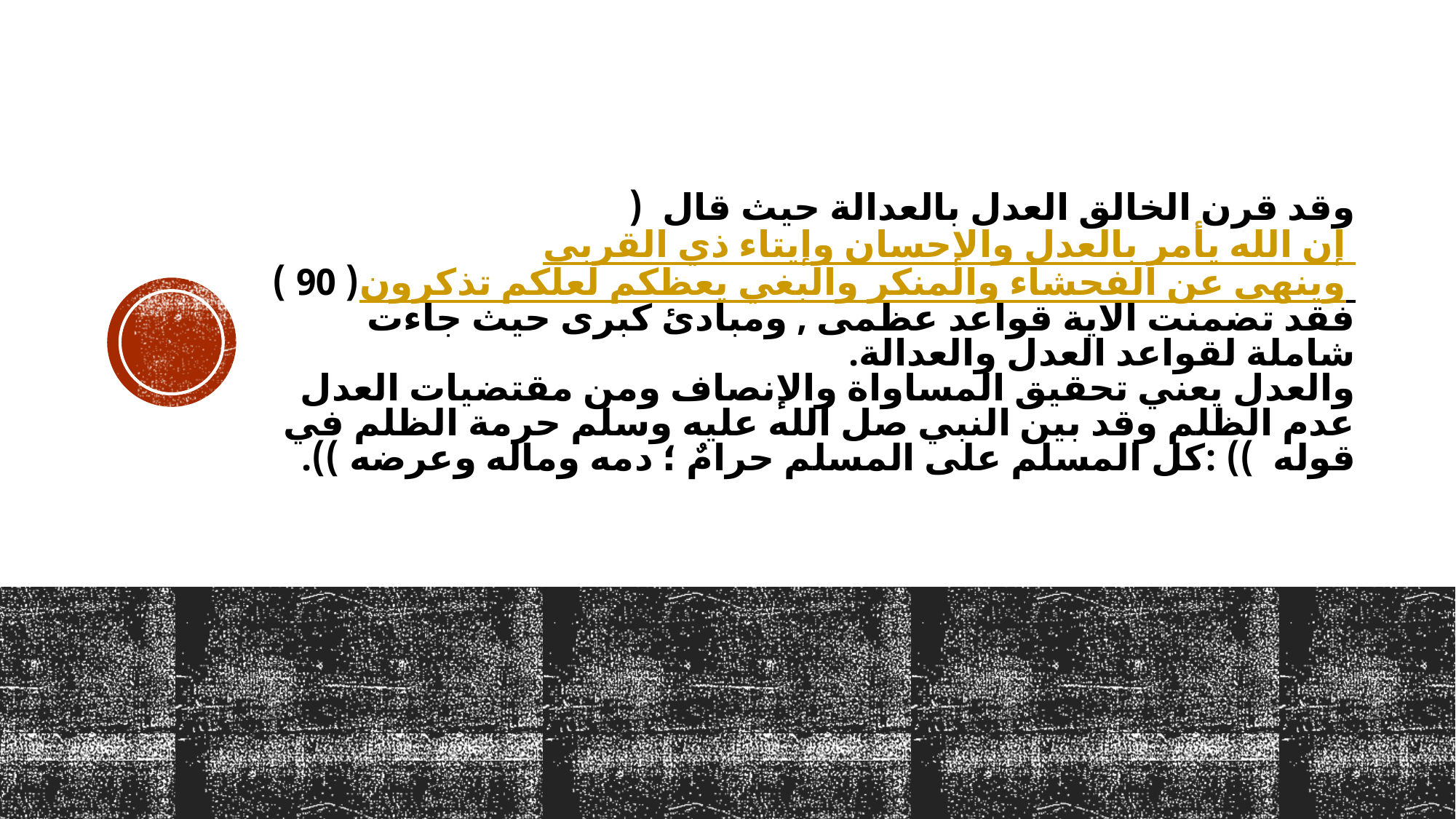

# وقد قرن الخالق العدل بالعدالة حيث قال  ( إن الله يأمر بالعدل والإحسان وإيتاء ذي القربى وينهى عن الفحشاء والمنكر والبغي يعظكم لعلكم تذكرون ( 90 ) فقد تضمنت الاية قواعد عظمى , ومبادئ كبرى حيث جاءت شاملة لقواعد العدل والعدالة. والعدل يعني تحقيق المساواة والإنصاف ومن مقتضيات العدل عدم الظلم وقد بين النبي صل الله عليه وسلم حرمة الظلم في قوله  )) :كل المسلم على المسلم حرامٌ ؛ دمه وماله وعرضه )).